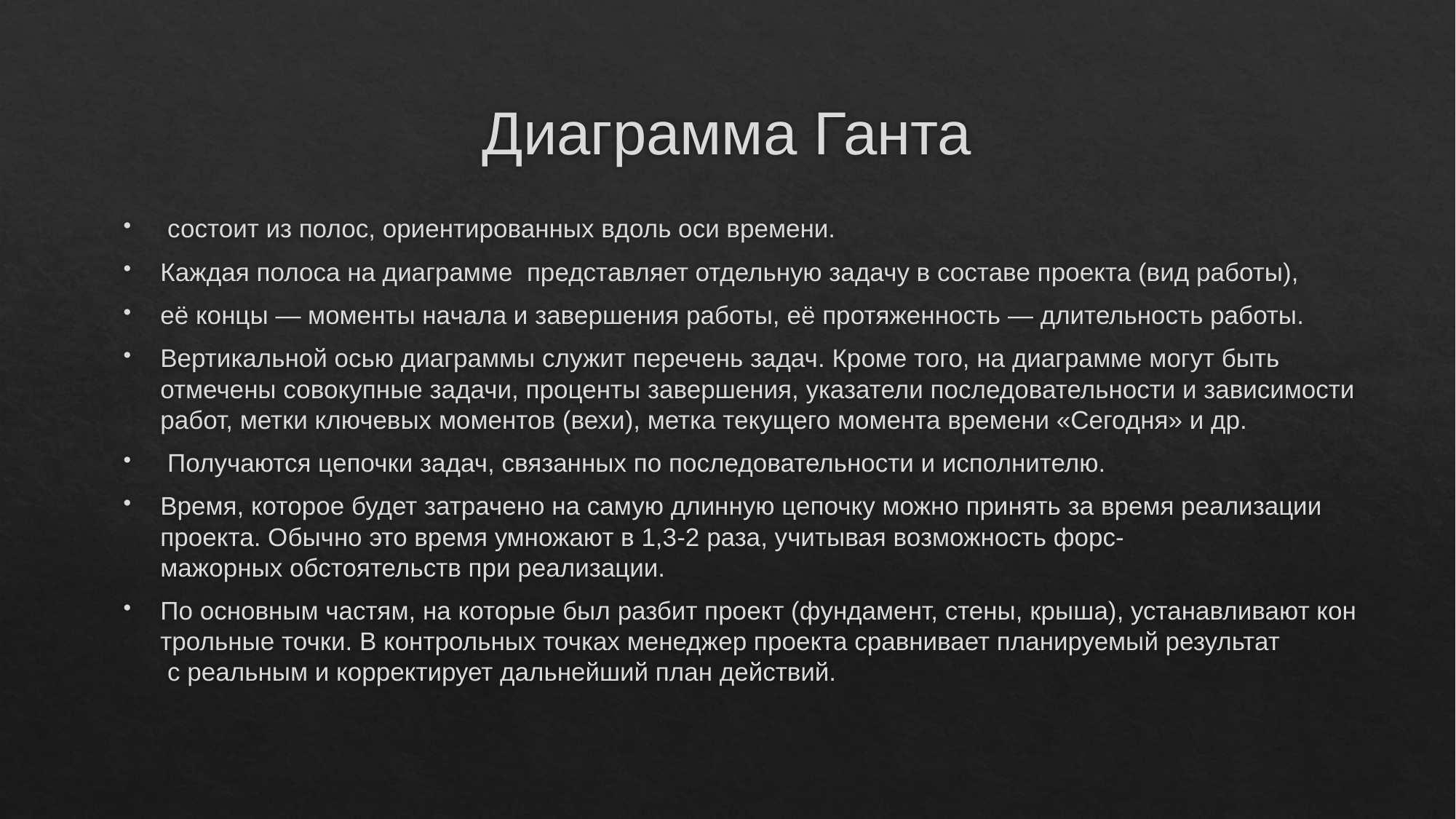

# Диаграмма Ганта
 состоит из полос, ориентированных вдоль оси времени.
Каждая полоса на диаграмме  представляет отдельную задачу в составе проекта (вид работы),
её концы — моменты начала и завершения работы, её протяженность — длительность работы.
Вертикальной осью диаграммы служит перечень задач. Кроме того, на диаграмме могут быть            отмечены совокупные задачи, проценты завершения, указатели последовательности и зависимости работ, метки ключевых моментов (вехи), метка текущего момента времени «Cегодня» и др.
 Получаются цепочки задач, связанных по последовательности и исполнителю.
Время, которое будет затрачено на самую длинную цепочку можно принять за время реализации      проекта. Обычно это время умножают в 1,3-2 раза, учитывая возможность форс-мажорных обстоятельств при реализации.
По основным частям, на которые был разбит проект (фундамент, стены, крыша), устанавливают контрольные точки. В контрольных точках менеджер проекта сравнивает планируемый результат           с реальным и корректирует дальнейший план действий.